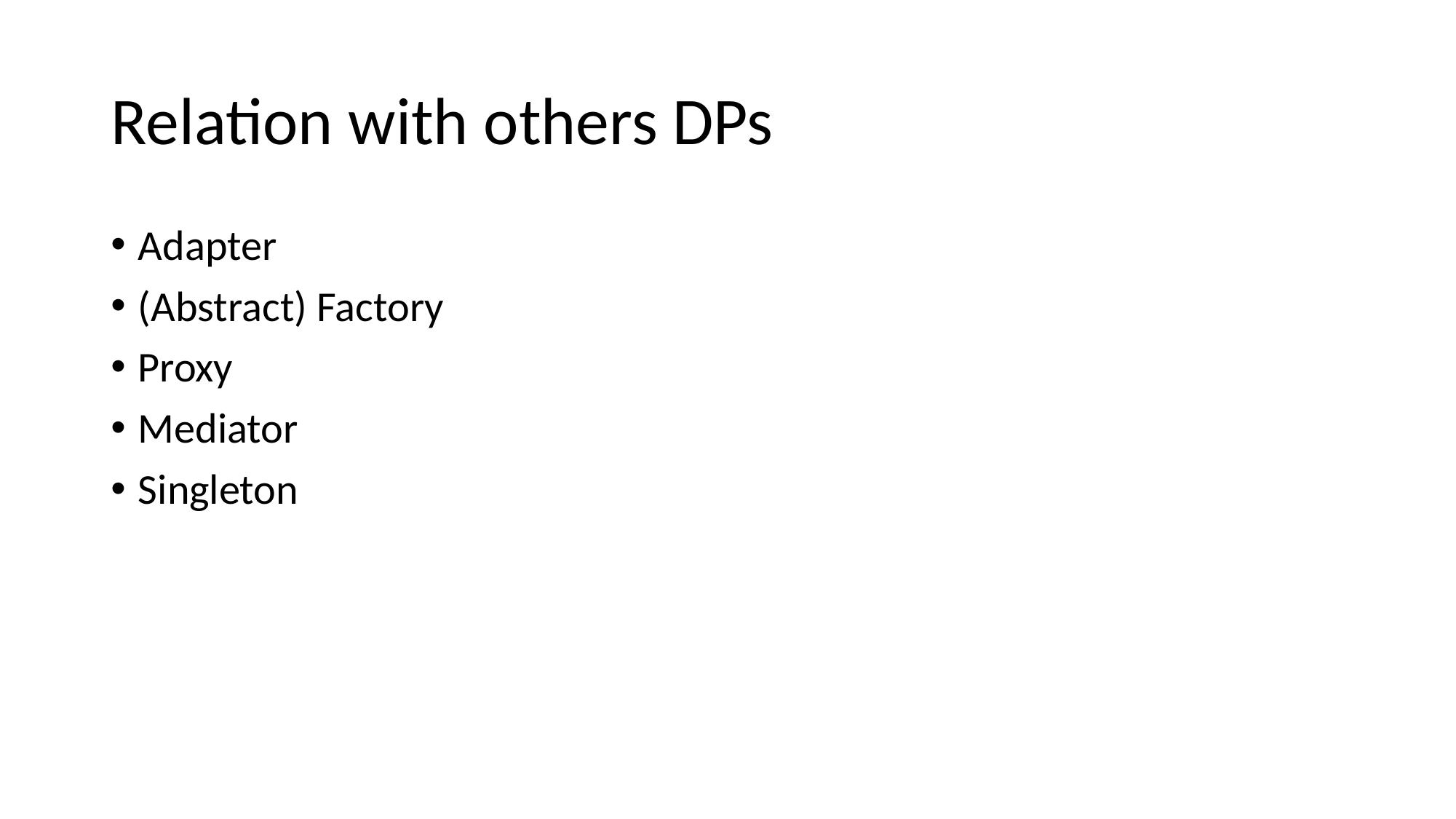

# Relation with others DPs
Adapter
(Abstract) Factory
Proxy
Mediator
Singleton